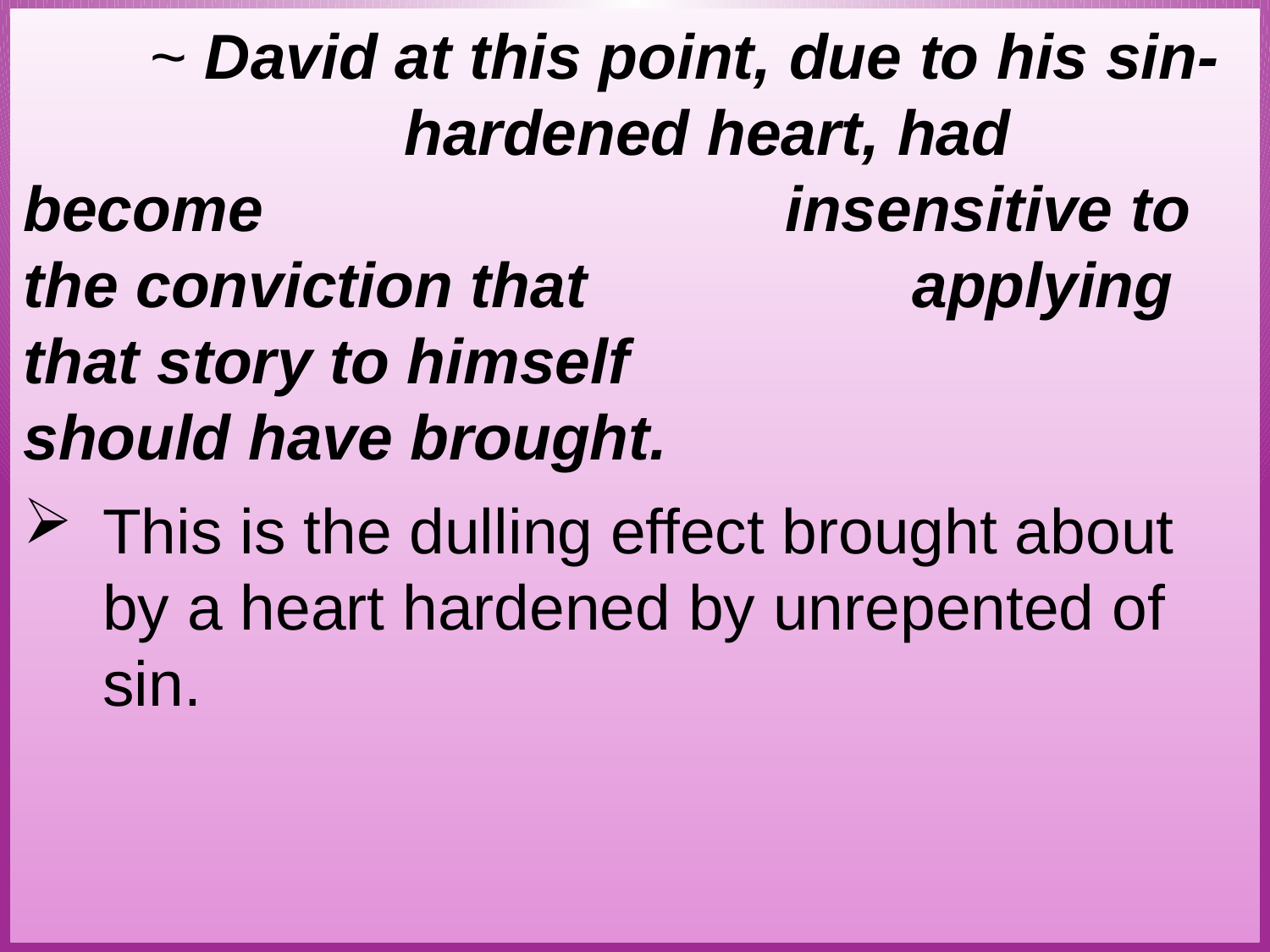

~ David at this point, due to his sin-			hardened heart, had become 				insensitive to the conviction that 			applying that story to himself 				should have brought.
This is the dulling effect brought about by a heart hardened by unrepented of sin.